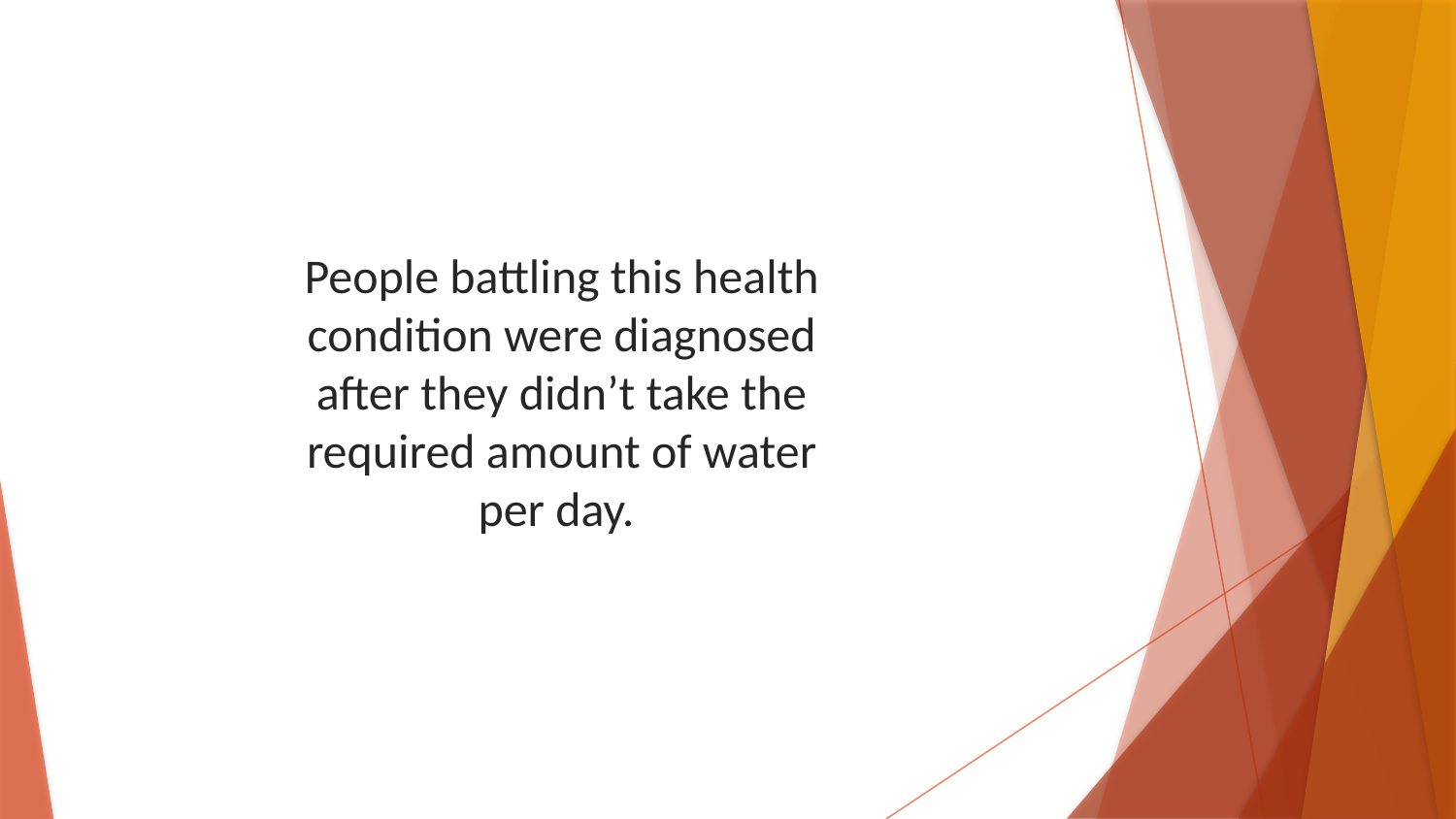

People battling this health condition were diagnosed after they didn’t take the required amount of water per day.